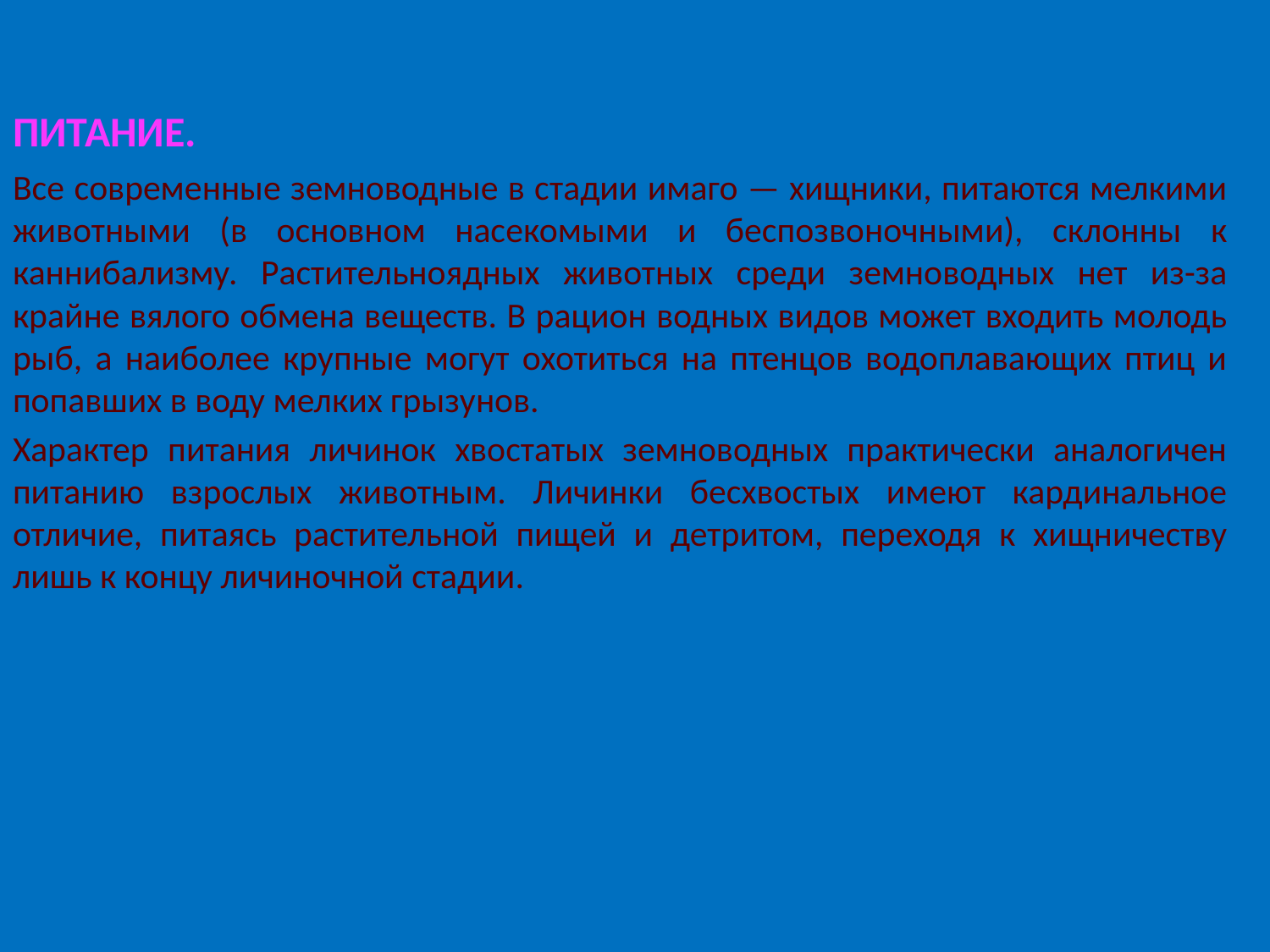

# Питание.
Все современные земноводные в стадии имаго — хищники, питаются мелкими животными (в основном насекомыми и беспозвоночными), склонны к каннибализму. Растительноядных животных среди земноводных нет из-за крайне вялого обмена веществ. В рацион водных видов может входить молодь рыб, а наиболее крупные могут охотиться на птенцов водоплавающих птиц и попавших в воду мелких грызунов.
Характер питания личинок хвостатых земноводных практически аналогичен питанию взрослых животным. Личинки бесхвостых имеют кардинальное отличие, питаясь растительной пищей и детритом, переходя к хищничеству лишь к концу личиночной стадии.